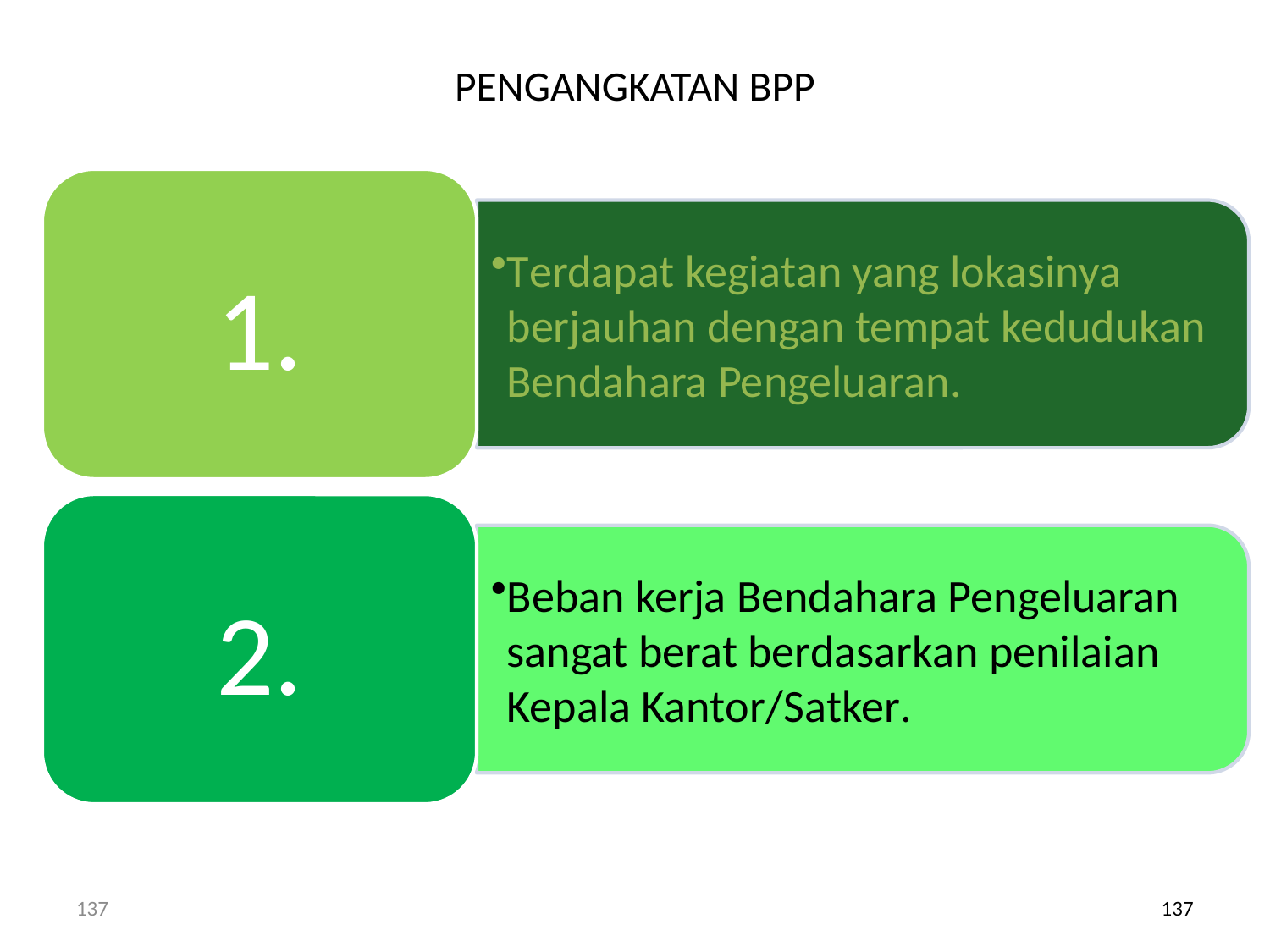

PENGANGKATAN BPP
1.
2.
Terdapat kegiatan yang lokasinya berjauhan dengan tempat kedudukan Bendahara Pengeluaran.
Beban kerja Bendahara Pengeluaran sangat berat berdasarkan penilaian Kepala Kantor/Satker.
137
137